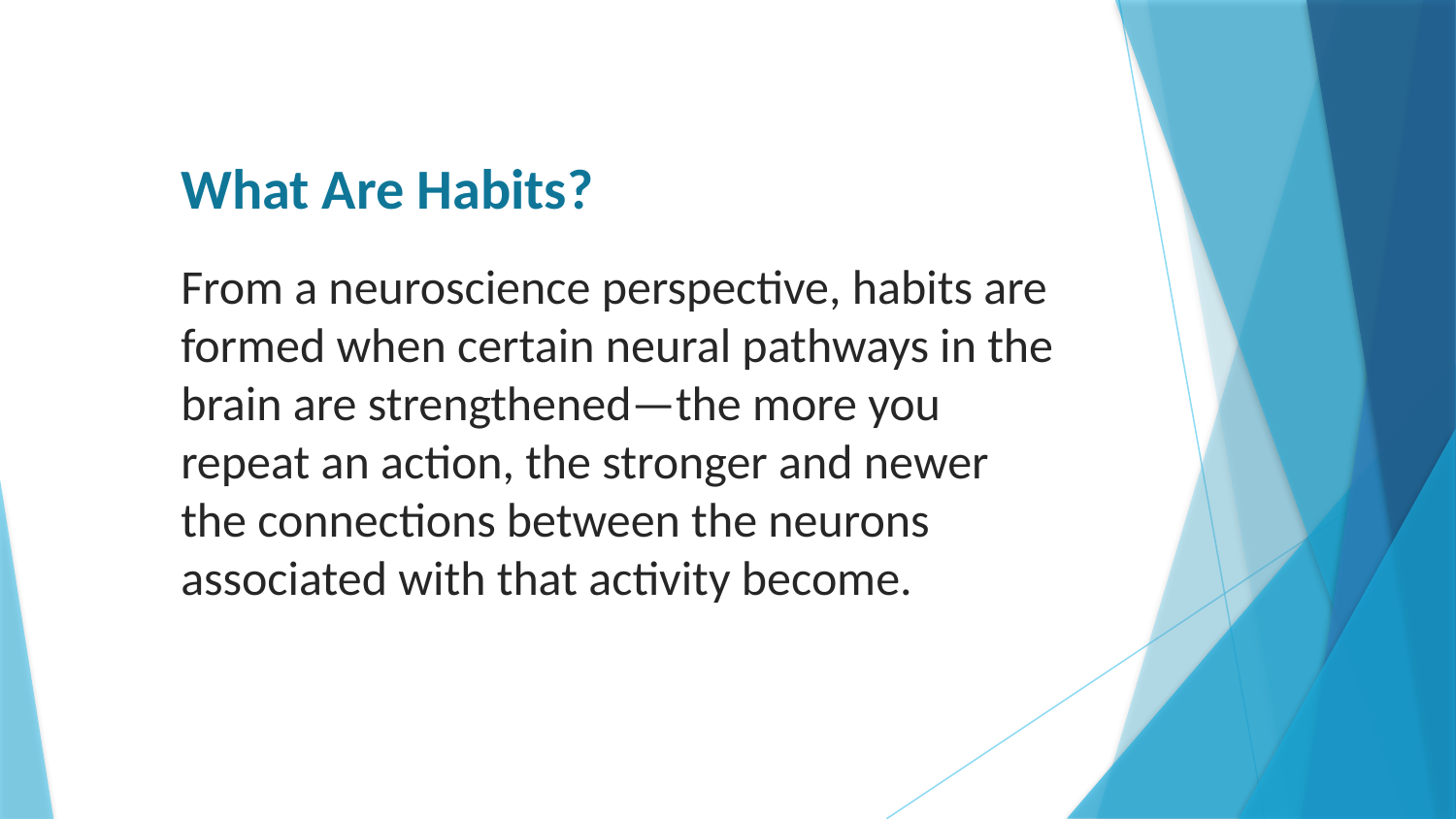

# What Are Habits?
From a neuroscience perspective, habits are formed when certain neural pathways in the brain are strengthened—the more you repeat an action, the stronger and newer the connections between the neurons associated with that activity become.